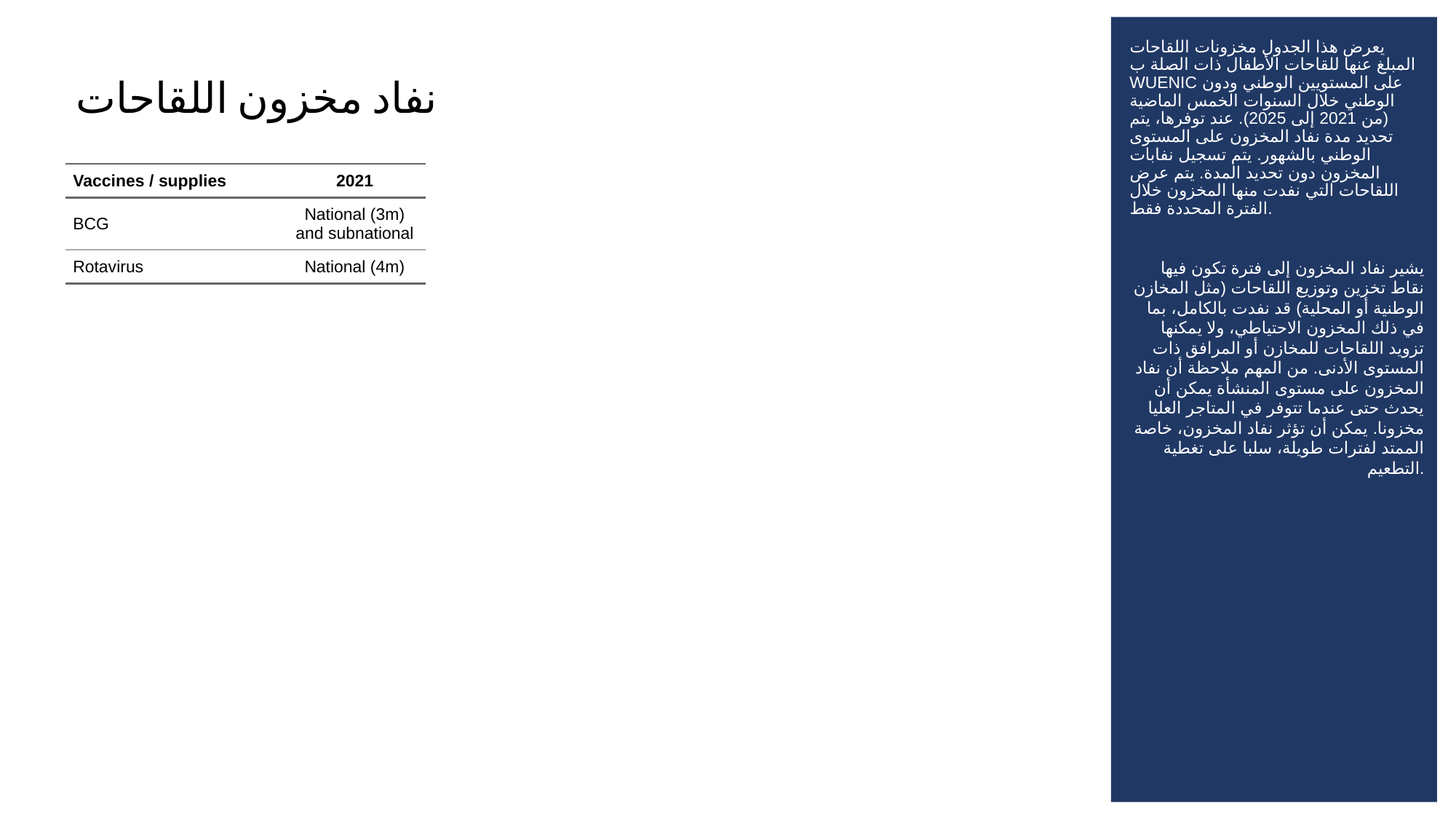

يعرض هذا الجدول مخزونات اللقاحات المبلغ عنها للقاحات الأطفال ذات الصلة ب WUENIC على المستويين الوطني ودون الوطني خلال السنوات الخمس الماضية (من 2021 إلى 2025). عند توفرها، يتم تحديد مدة نفاد المخزون على المستوى الوطني بالشهور. يتم تسجيل نفابات المخزون دون تحديد المدة. يتم عرض اللقاحات التي نفدت منها المخزون خلال الفترة المحددة فقط.

يشير نفاد المخزون إلى فترة تكون فيها نقاط تخزين وتوزيع اللقاحات (مثل المخازن الوطنية أو المحلية) قد نفدت بالكامل، بما في ذلك المخزون الاحتياطي، ولا يمكنها تزويد اللقاحات للمخازن أو المرافق ذات المستوى الأدنى. من المهم ملاحظة أن نفاد المخزون على مستوى المنشأة يمكن أن يحدث حتى عندما تتوفر في المتاجر العليا مخزونا. يمكن أن تؤثر نفاد المخزون، خاصة الممتد لفترات طويلة، سلبا على تغطية التطعيم.
# نفاد مخزون اللقاحات
| Vaccines / supplies | 2021 |
| --- | --- |
| BCG | National (3m) and subnational |
| Rotavirus | National (4m) |